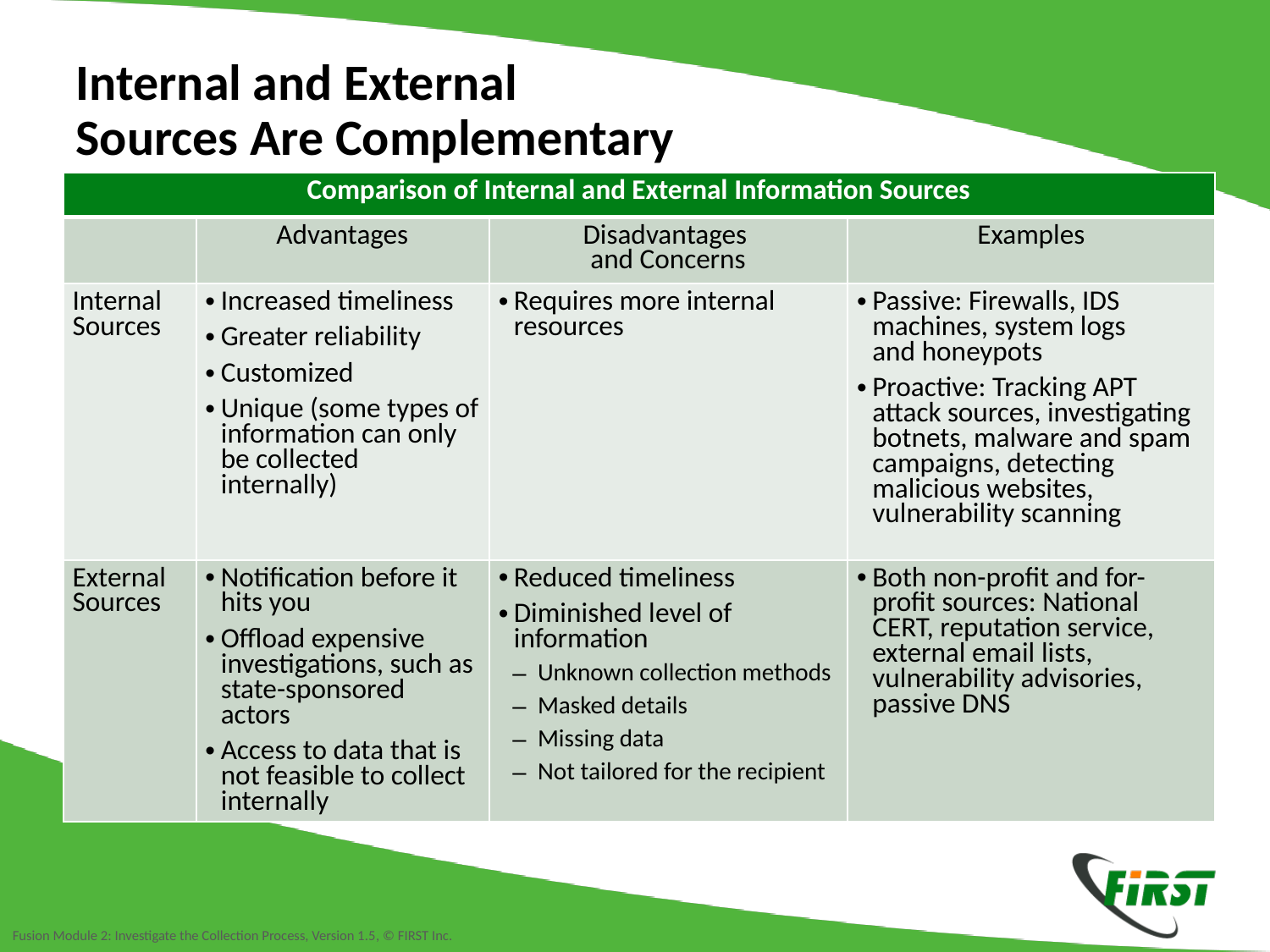

Internal and External
Sources Are Complementary
| Comparison of Internal and External Information Sources |  |  |  |
| --- | --- | --- | --- |
|  | Advantages | Disadvantages and Concerns | Examples |
| Internal Sources | Increased timeliness Greater reliability Customized Unique (some types of information can only be collected internally) | Requires more internal resources | Passive: Firewalls, IDS machines, system logs and honeypots Proactive: Tracking APT attack sources, investigating botnets, malware and spam campaigns, detecting malicious websites, vulnerability scanning |
| External Sources | Notification before it hits you Offload expensive investigations, such as state-sponsored actors Access to data that is not feasible to collect internally | Reduced timeliness Diminished level of information Unknown collection methods Masked details Missing data Not tailored for the recipient | Both non-profit and for-profit sources: National CERT, reputation service, external email lists, vulnerability advisories, passive DNS |